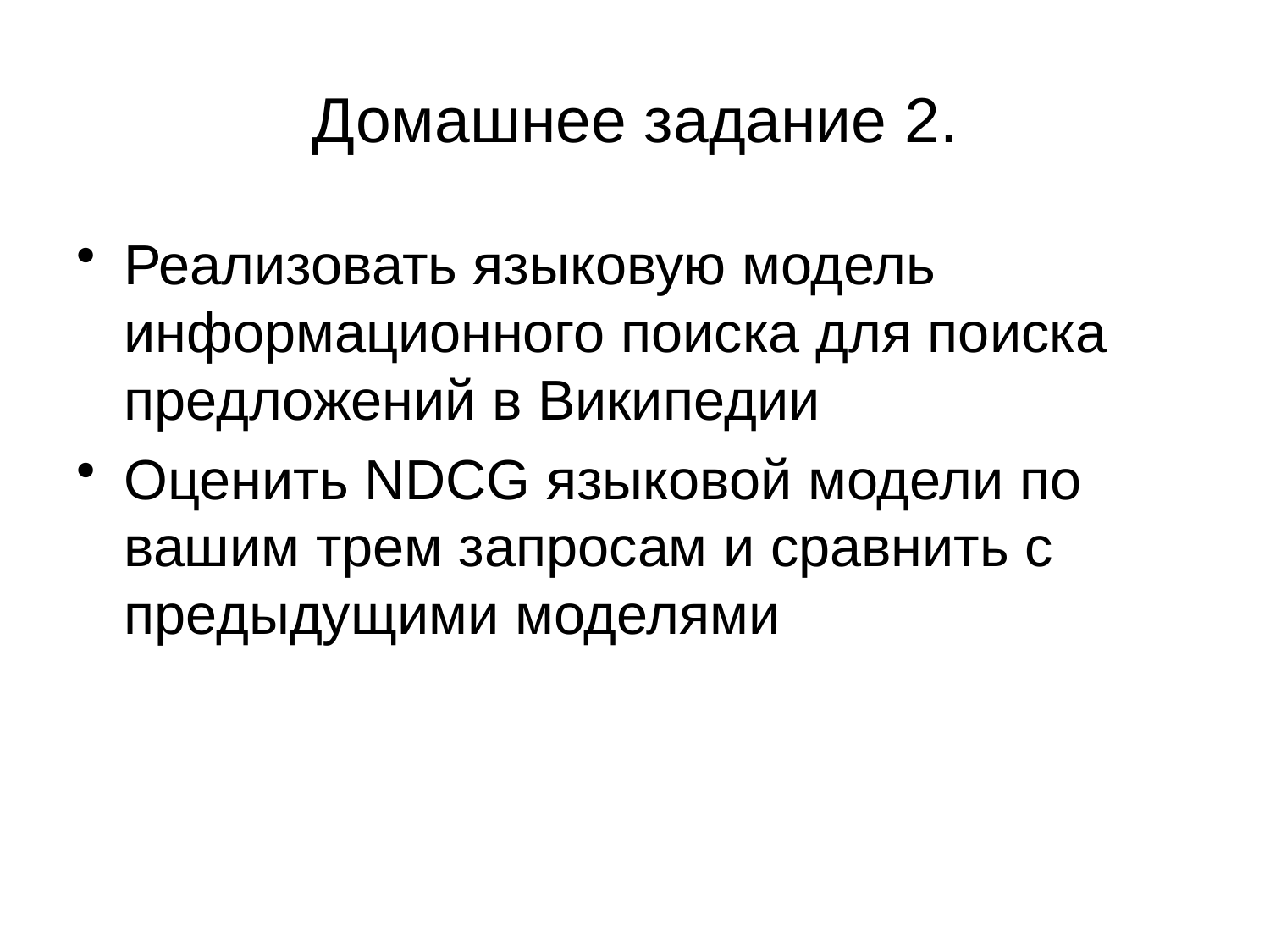

# Домашнее задание 2.
Реализовать языковую модель информационного поиска для поиска предложений в Википедии
Оценить NDCG языковой модели по вашим трем запросам и сравнить с предыдущими моделями